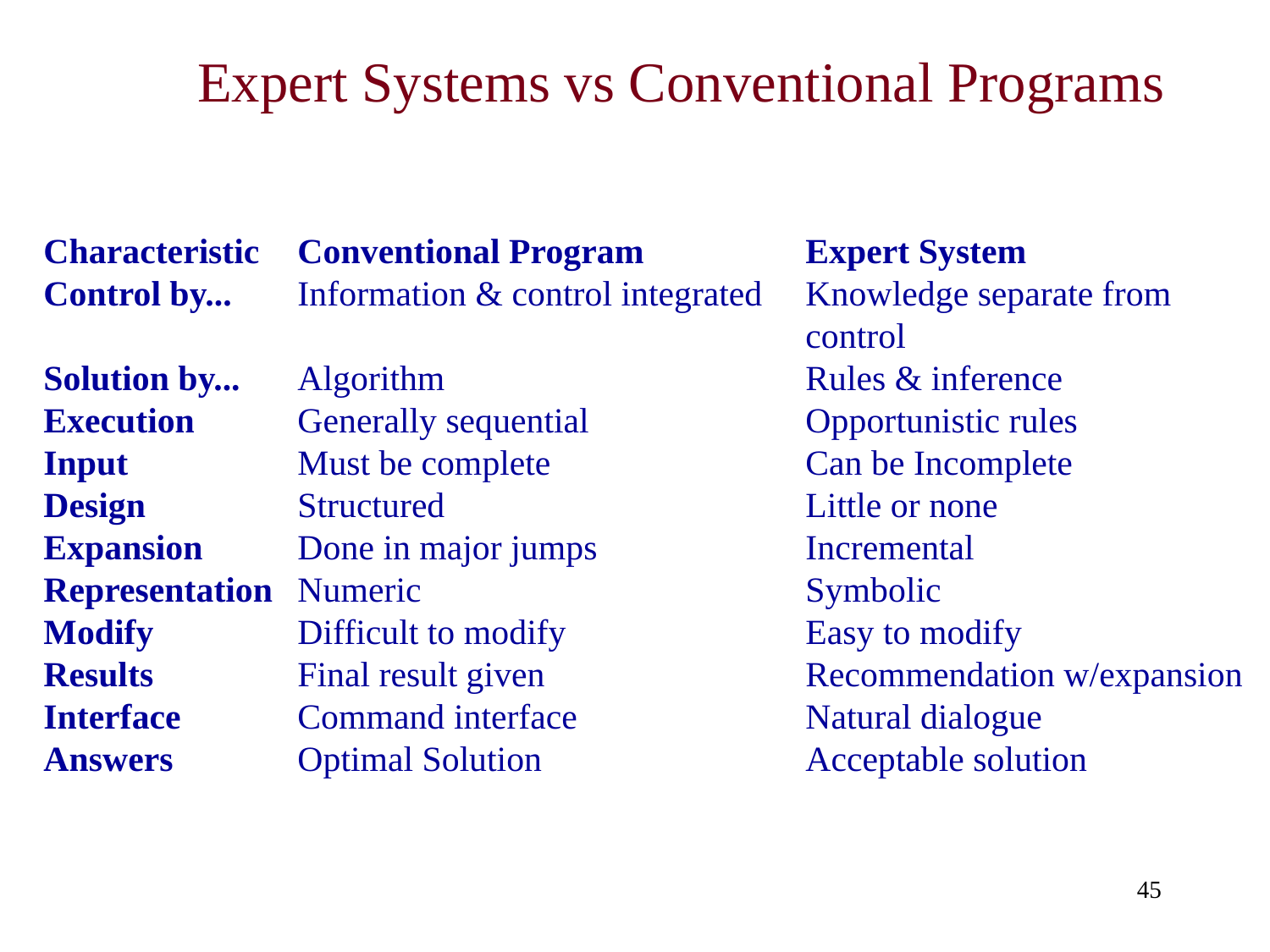

# Expert Systems vs Conventional Programs
Characteristic	Conventional Program		Expert System
Control by...	Information & control integrated	Knowledge separate from
						control
Solution by...	Algorithm			Rules & inference
Execution	Generally sequential		Opportunistic rules
Input		Must be complete			Can be Incomplete
Design		Structured			Little or none
Expansion	Done in major jumps		Incremental
Representation	Numeric				Symbolic
Modify		Difficult to modify		Easy to modify
Results		Final result given			Recommendation w/expansion
Interface	Command interface		Natural dialogue
Answers	Optimal Solution			Acceptable solution

45